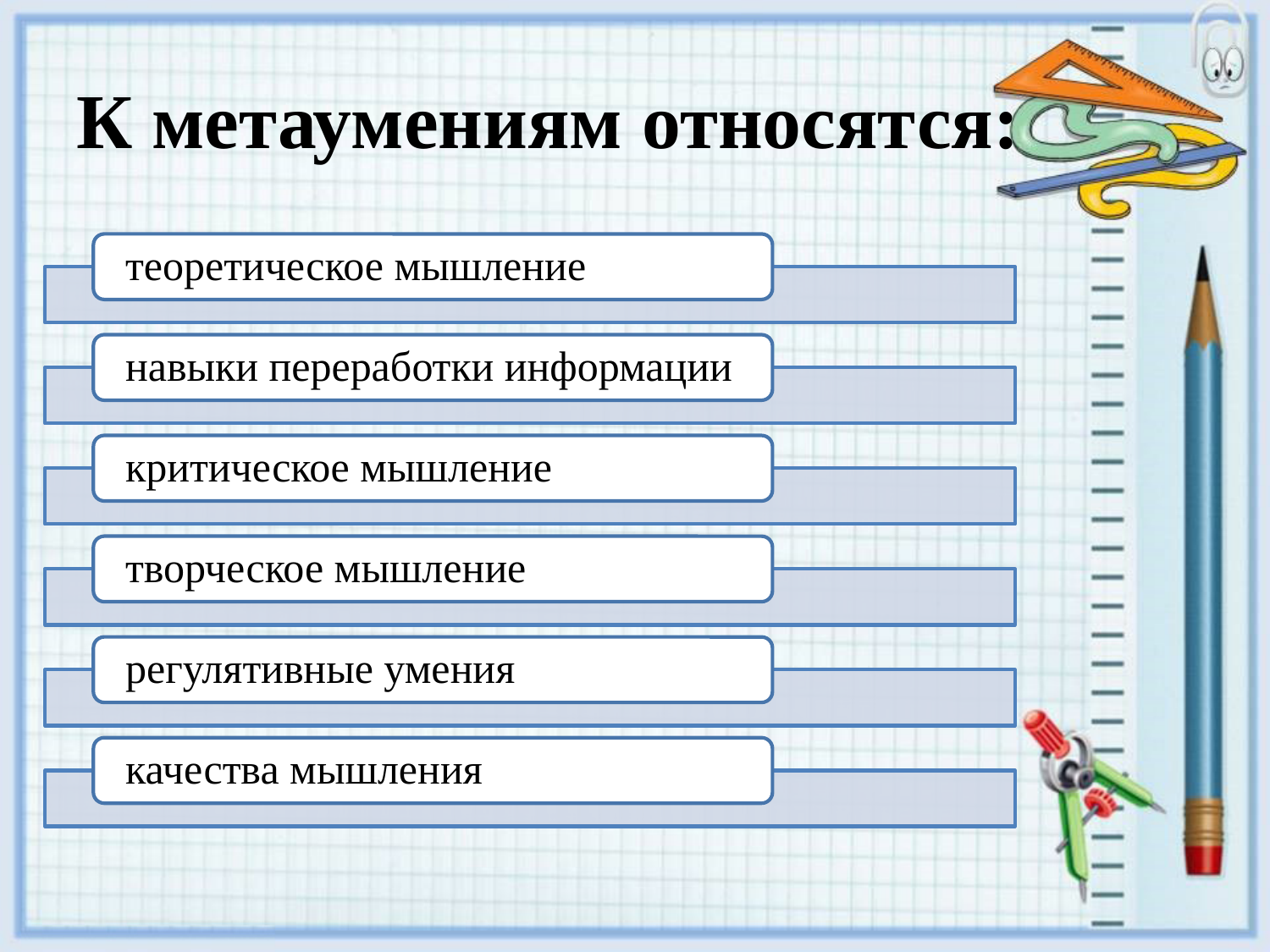

# К метаумениям относятся:
теоретическое мышление
навыки переработки информации
критическое мышление
творческое мышление
регулятивные умения
качества мышления